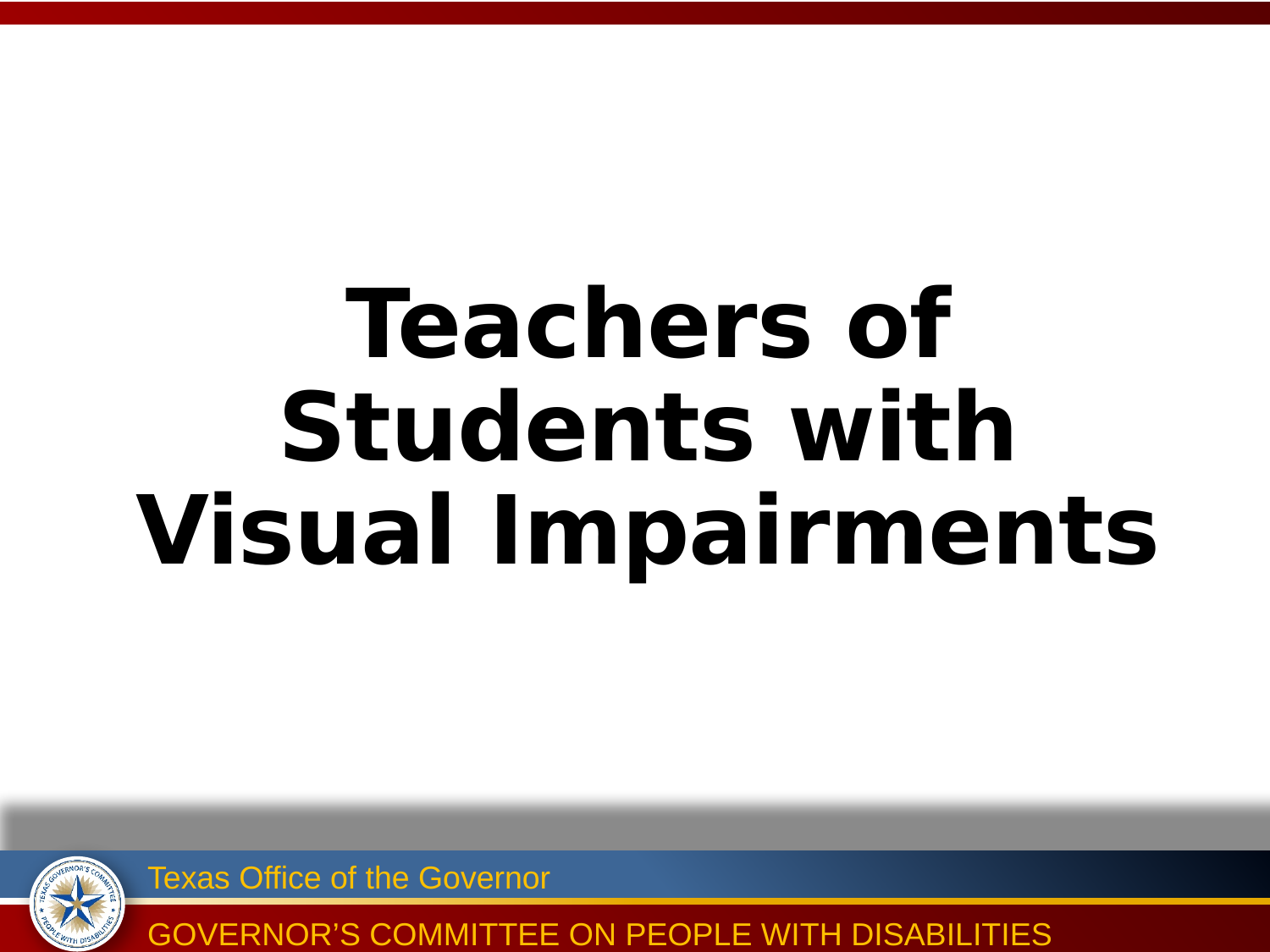

# Teachers of Students with Visual Impairments